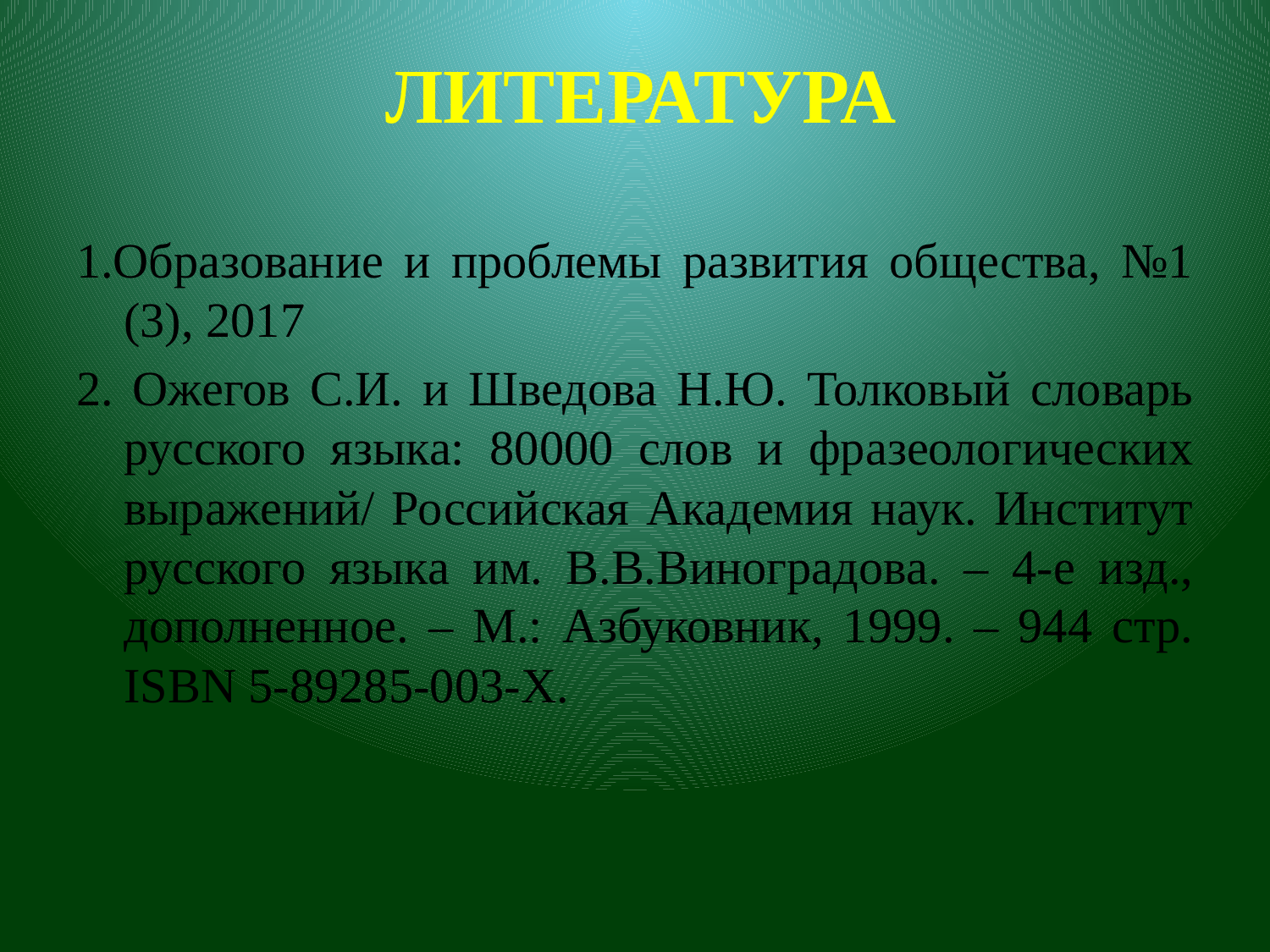

# ЛИТЕРАТУРА
1.Образование и проблемы развития общества, №1 (3), 2017
2. Ожегов С.И. и Шведова Н.Ю. Толковый словарь русского языка: 80000 слов и фразеологических выражений/ Российская Академия наук. Институт русского языка им. В.В.Виноградова. – 4-е изд., дополненное. – М.: Азбуковник, 1999. – 944 стр. ISBN 5-89285-003-Х.